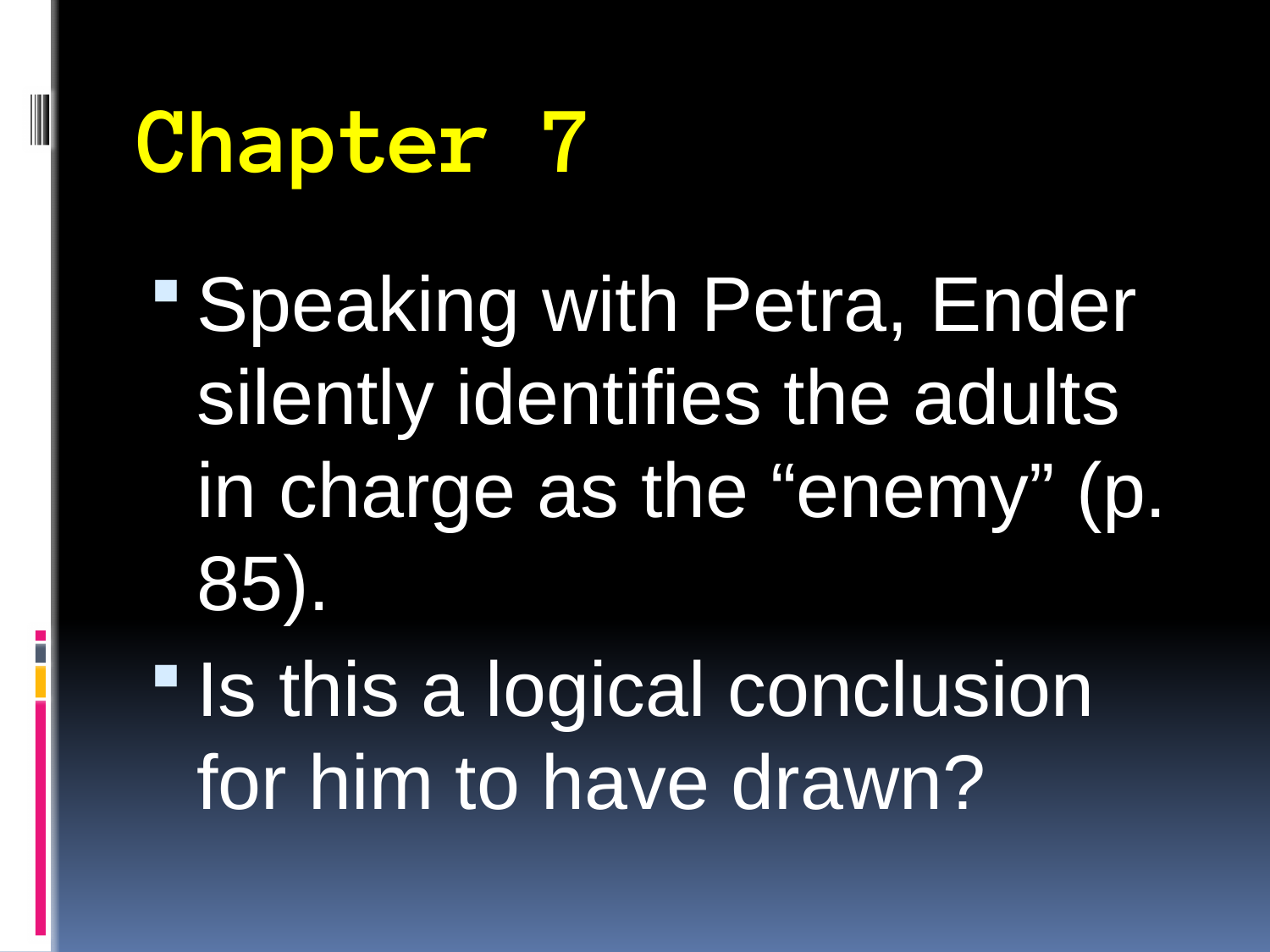

# Chapter 7
Speaking with Petra, Ender silently identifies the adults in charge as the “enemy” (p. 85).
Is this a logical conclusion for him to have drawn?